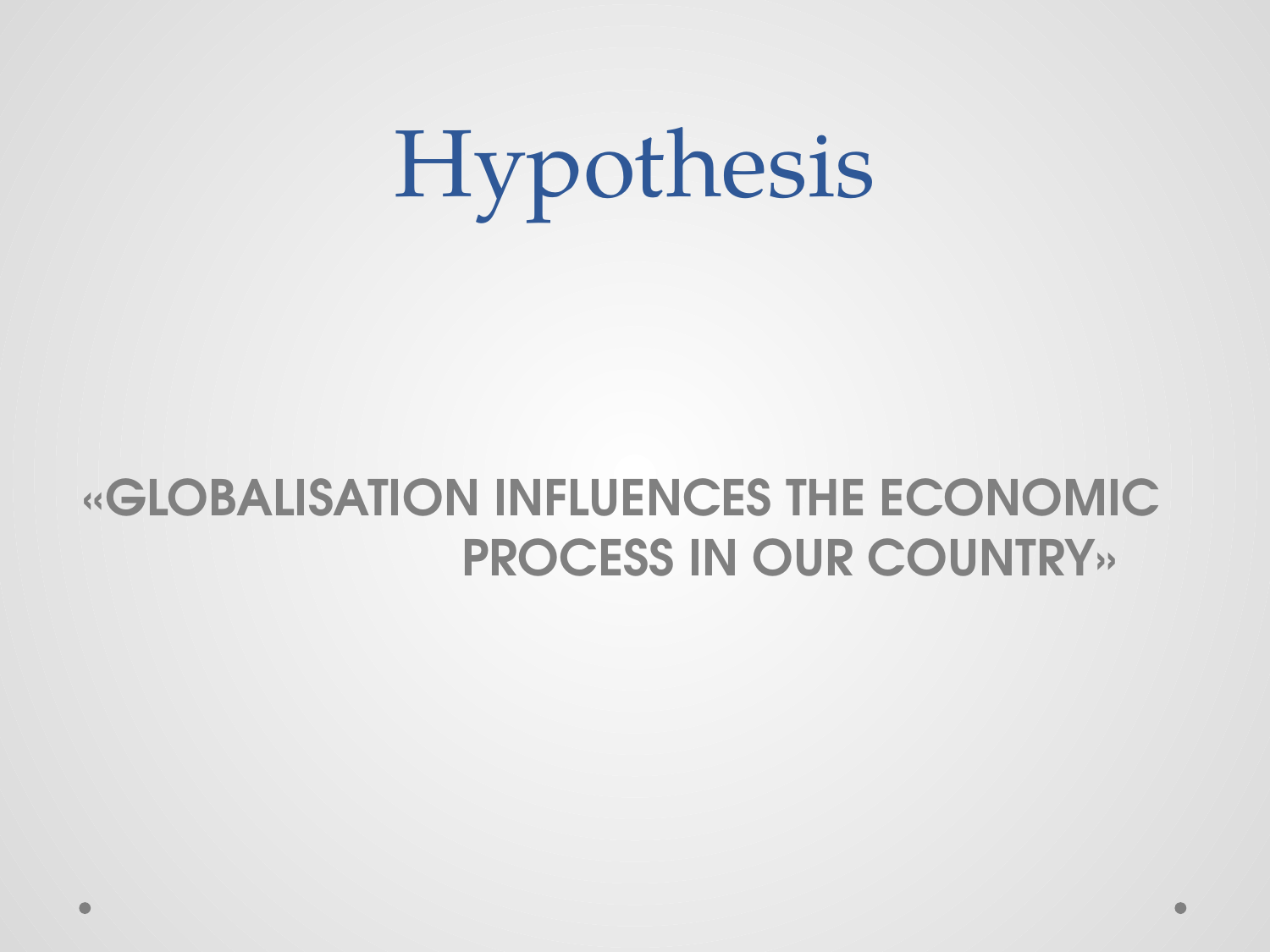

# Hypothesis

«GLOBALISATION INFLUENCES THE ECONOMIC                      PROCESS IN OUR COUNTRY»